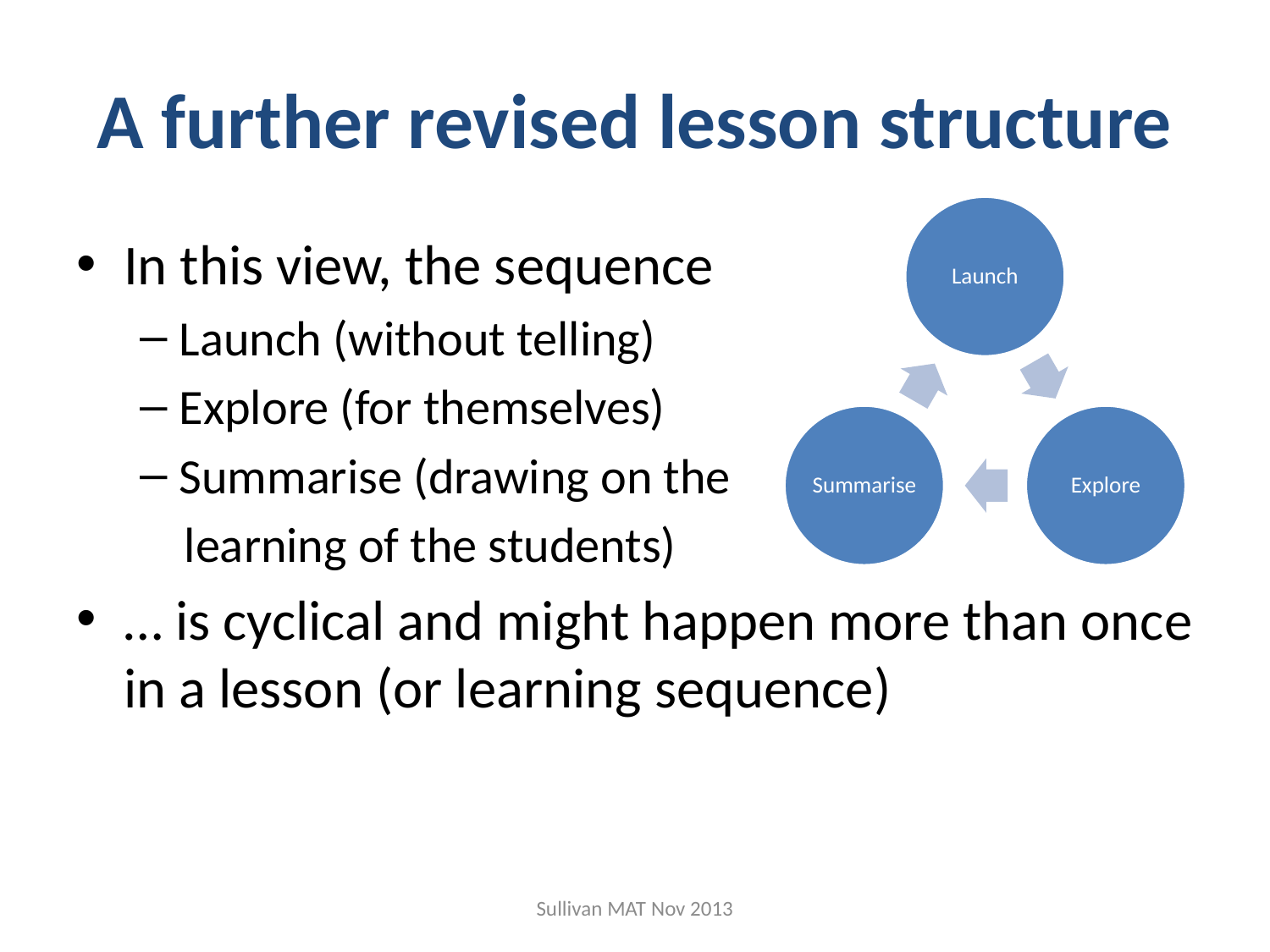

# A further revised lesson structure
Launch

Explore

Summarise

In this view, the sequence
Launch (without telling)
Explore (for themselves)
Summarise (drawing on the
    learning of the students)
… is cyclical and might happen more than once in a lesson (or learning sequence)
Sullivan MAT Nov 2013